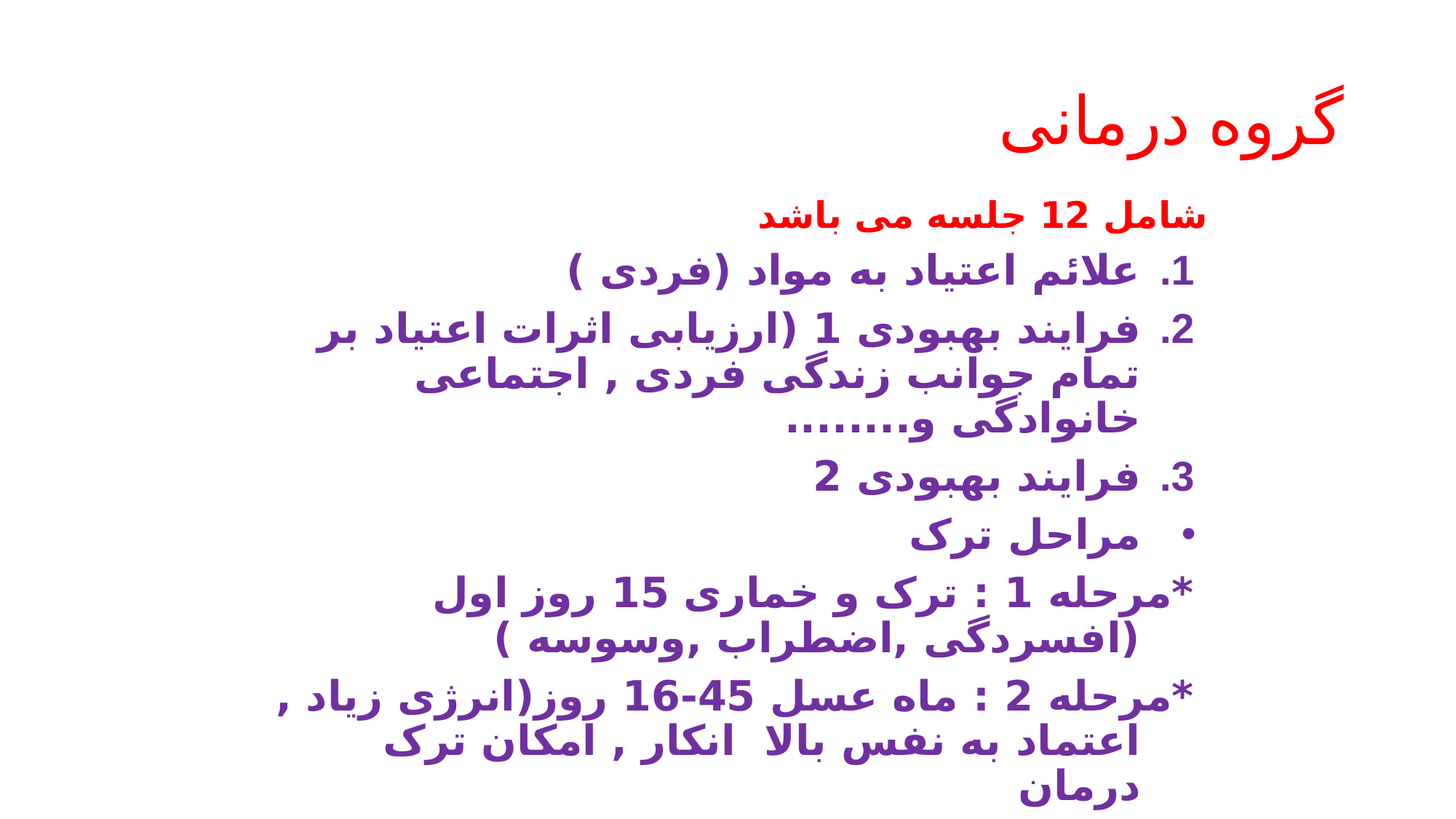

# گروه درمانی
شامل 12 جلسه می باشد
علائم اعتیاد به مواد (فردی )
فرایند بهبودی 1 (ارزیابی اثرات اعتیاد بر تمام جوانب زندگی فردی , اجتماعی  خانوادگی و........
فرایند بهبودی 2
مراحل ترک
*مرحله 1 : ترک و خماری 15 روز اول  (افسردگی ,اضطراب ,وسوسه )
*مرحله 2 : ماه عسل 45-16 روز(انرژی زیاد , اعتماد به نفس بالا  انکار , امکان ترک درمان